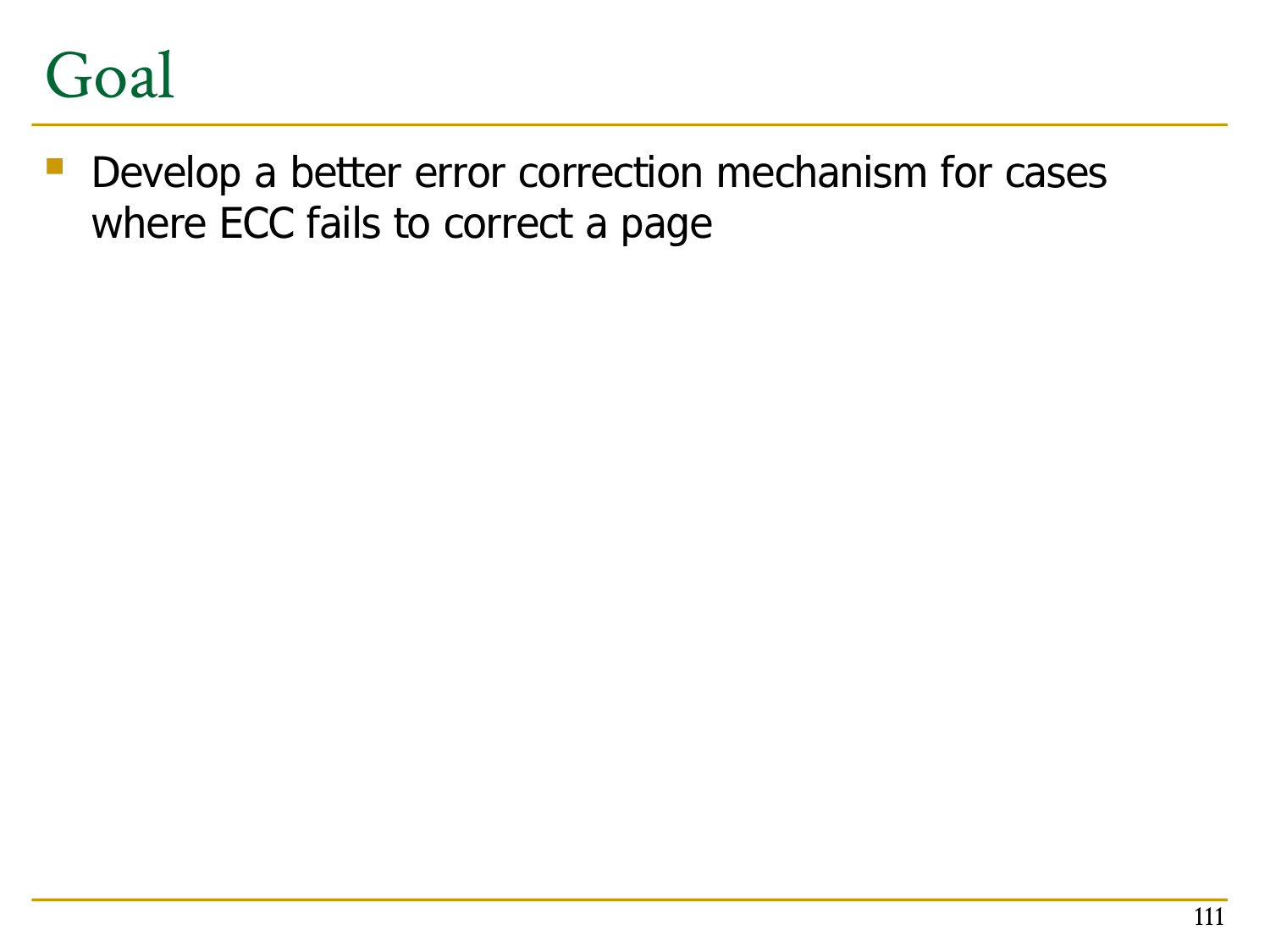

# Goal
Develop a better error correction mechanism for cases where ECC fails to correct a page
111